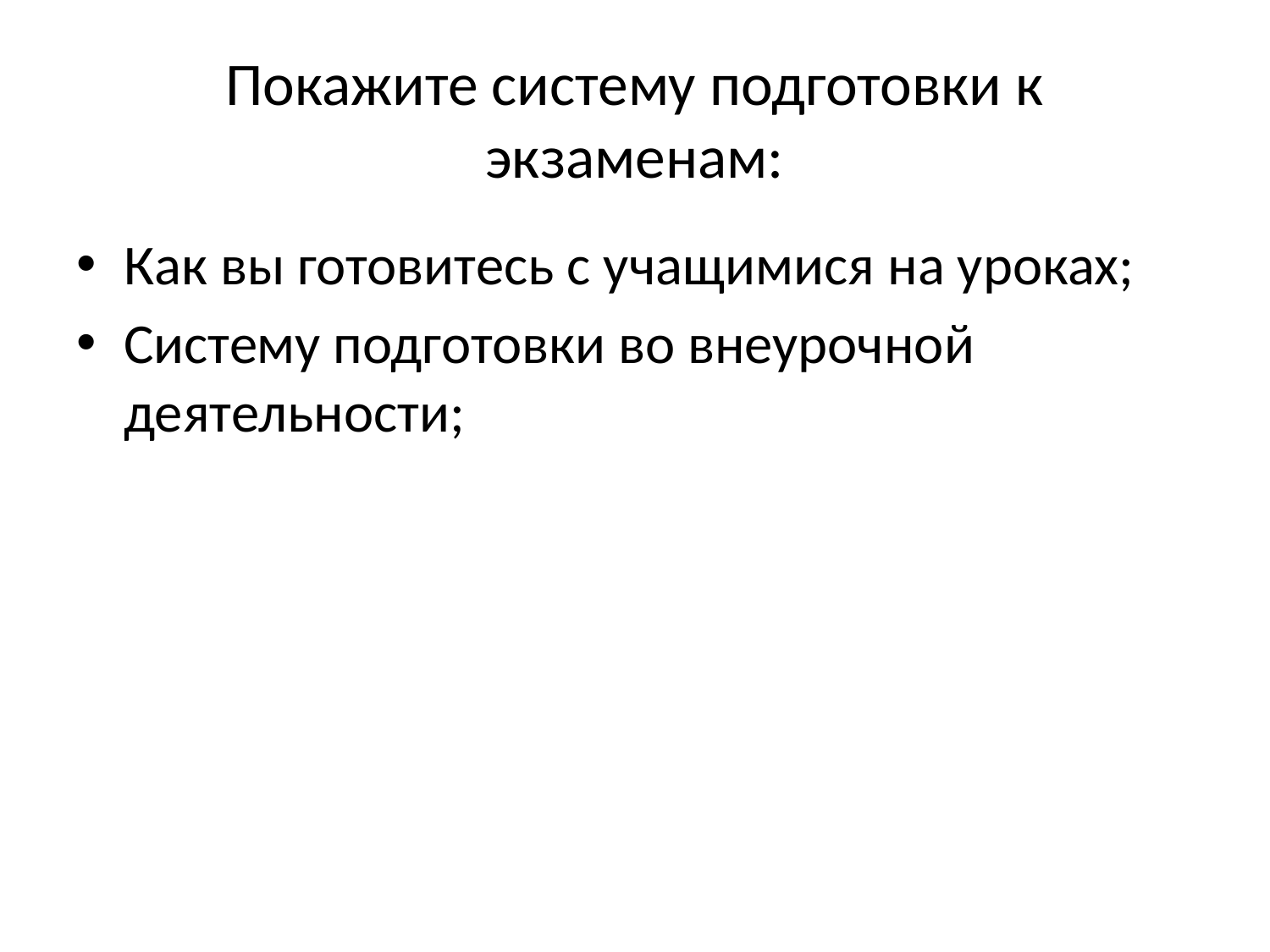

# Покажите систему подготовки к экзаменам:
Как вы готовитесь с учащимися на уроках;
Систему подготовки во внеурочной деятельности;